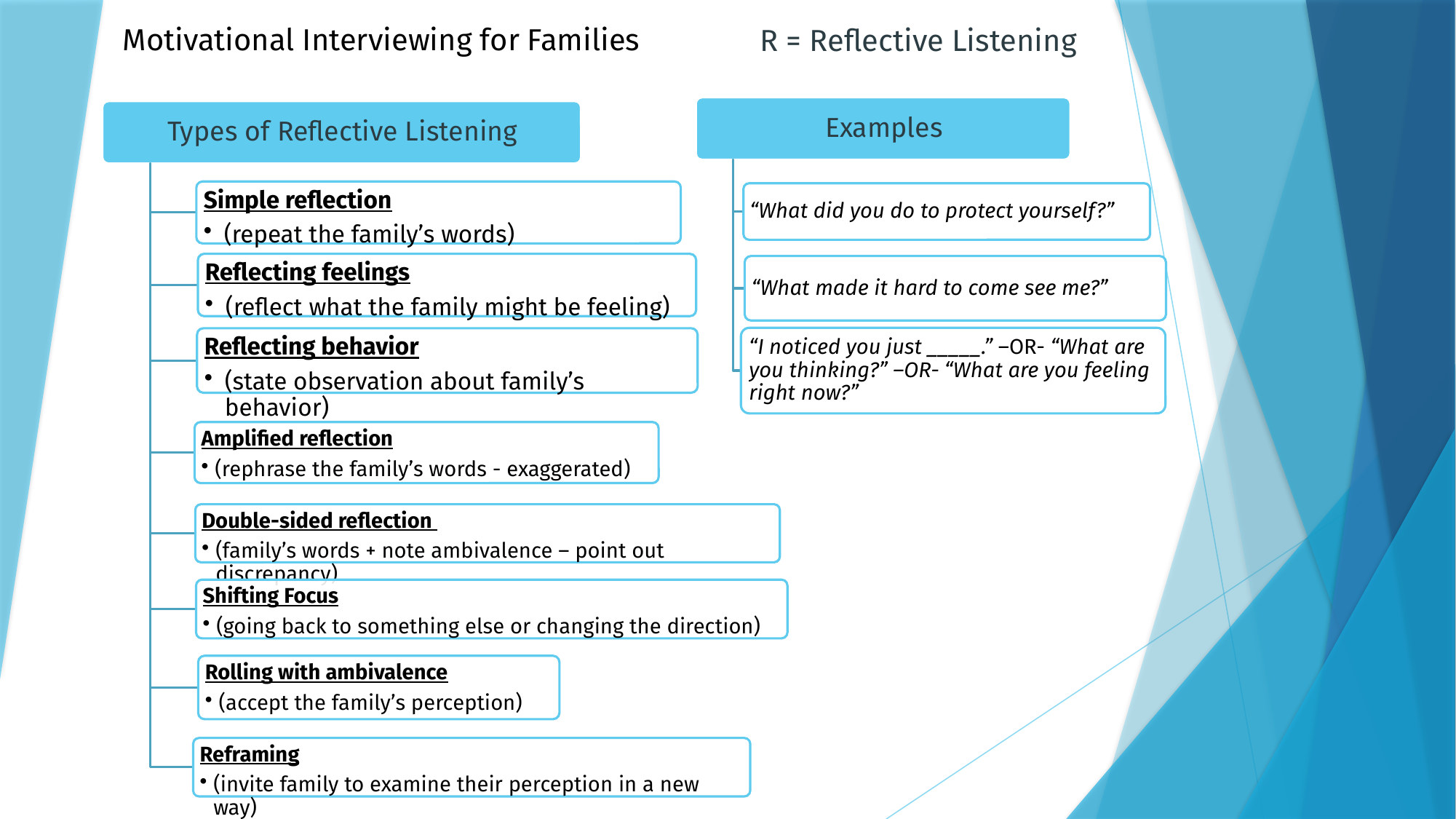

Motivational Interviewing for Families
R = Reflective Listening
Types of Reflective Listening
Simple reflection
(repeat the family’s words)
Reflecting feelings
(reflect what the family might be feeling)
Reflecting behavior
(state observation about family’s behavior)
Amplified reflection
(rephrase the family’s words - exaggerated)
Double-sided reflection
(family’s words + note ambivalence – point out discrepancy)
Shifting Focus
(going back to something else or changing the direction)
Rolling with ambivalence
(accept the family’s perception)
Reframing
(invite family to examine their perception in a new way)
Examples
“What did you do to protect yourself?”
“What made it hard to come see me?”
“I noticed you just _____.” –OR- “What are you thinking?” –OR- “What are you feeling right now?”